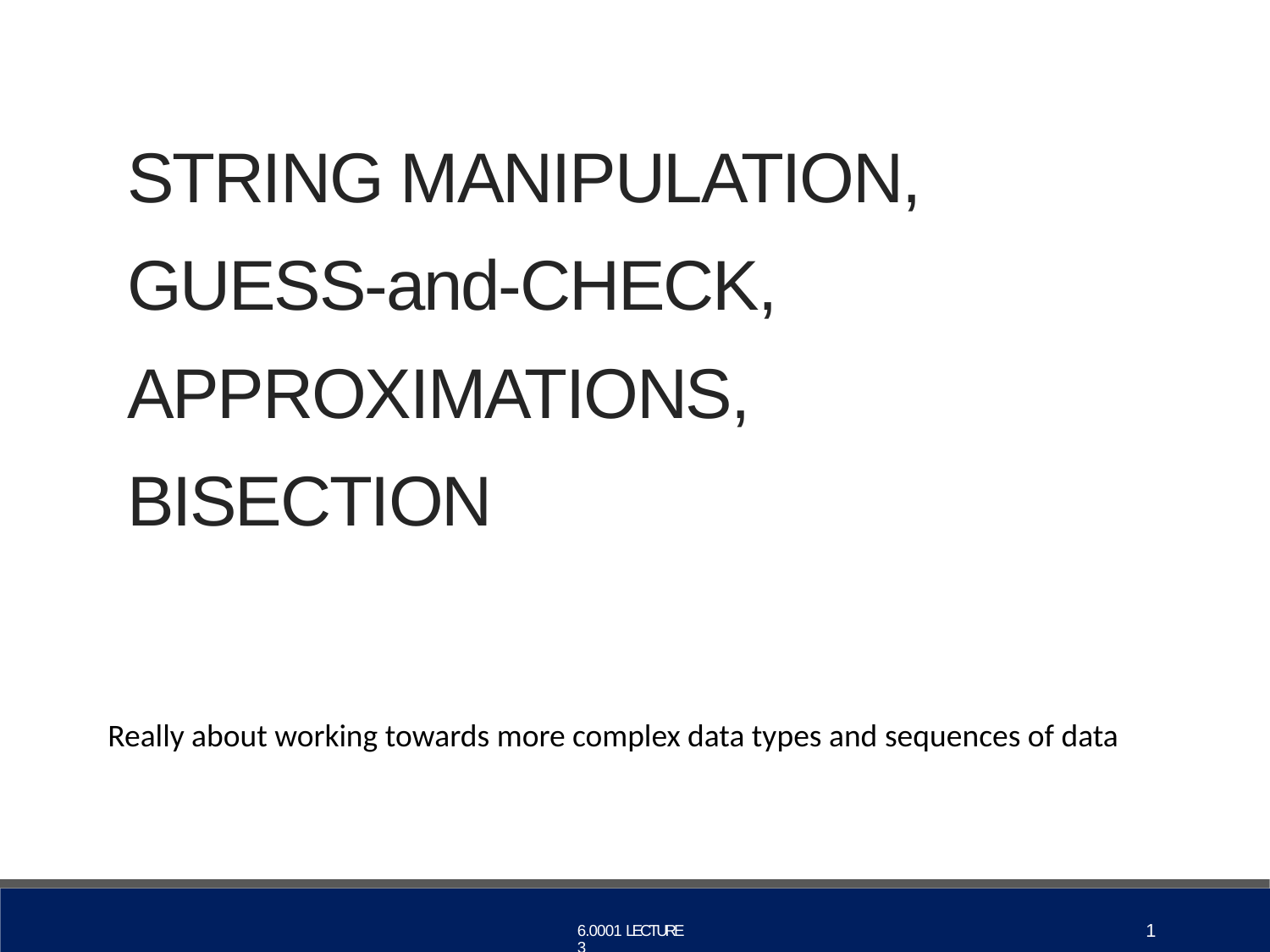

# STRING MANIPULATION,  GUESS-and-CHECK,  APPROXIMATIONS,  BISECTION
Really about working towards more complex data types and sequences of data

1
6.0001 LECTURE 3